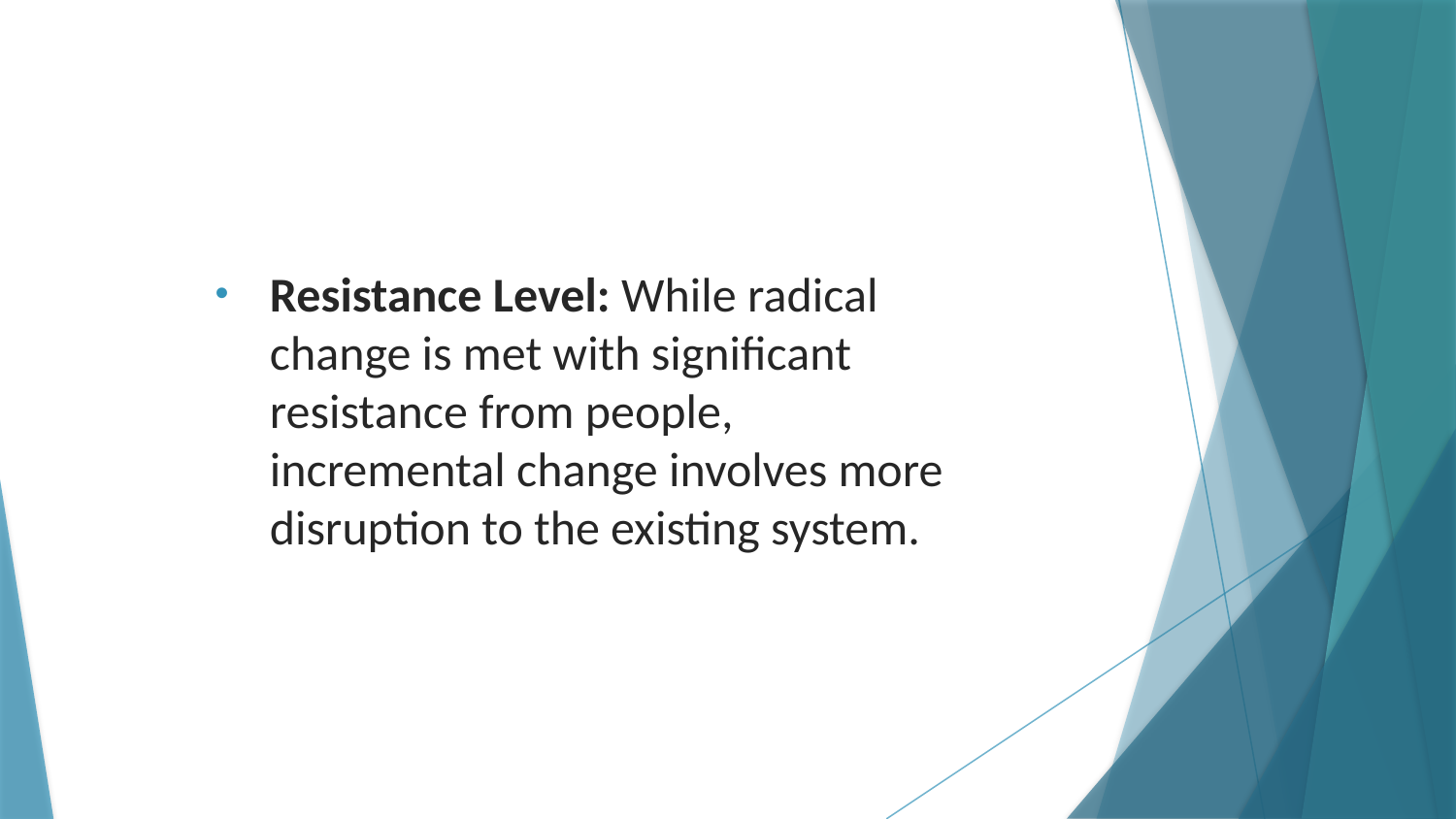

Resistance Level: While radical change is met with significant resistance from people, incremental change involves more disruption to the existing system.